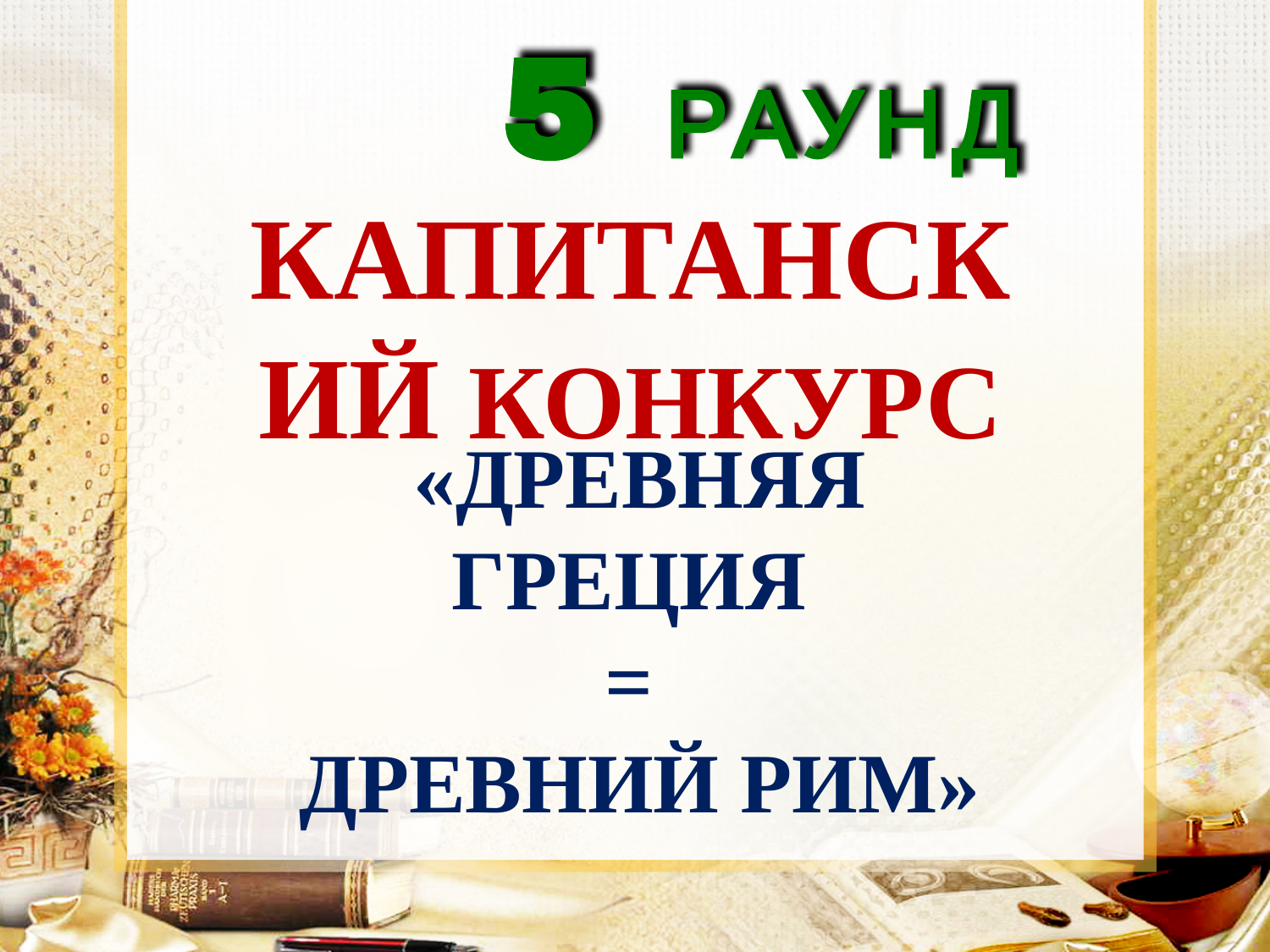

5 раунд
Капитанский конкурс
«Древняя Греция
=
Древний Рим»